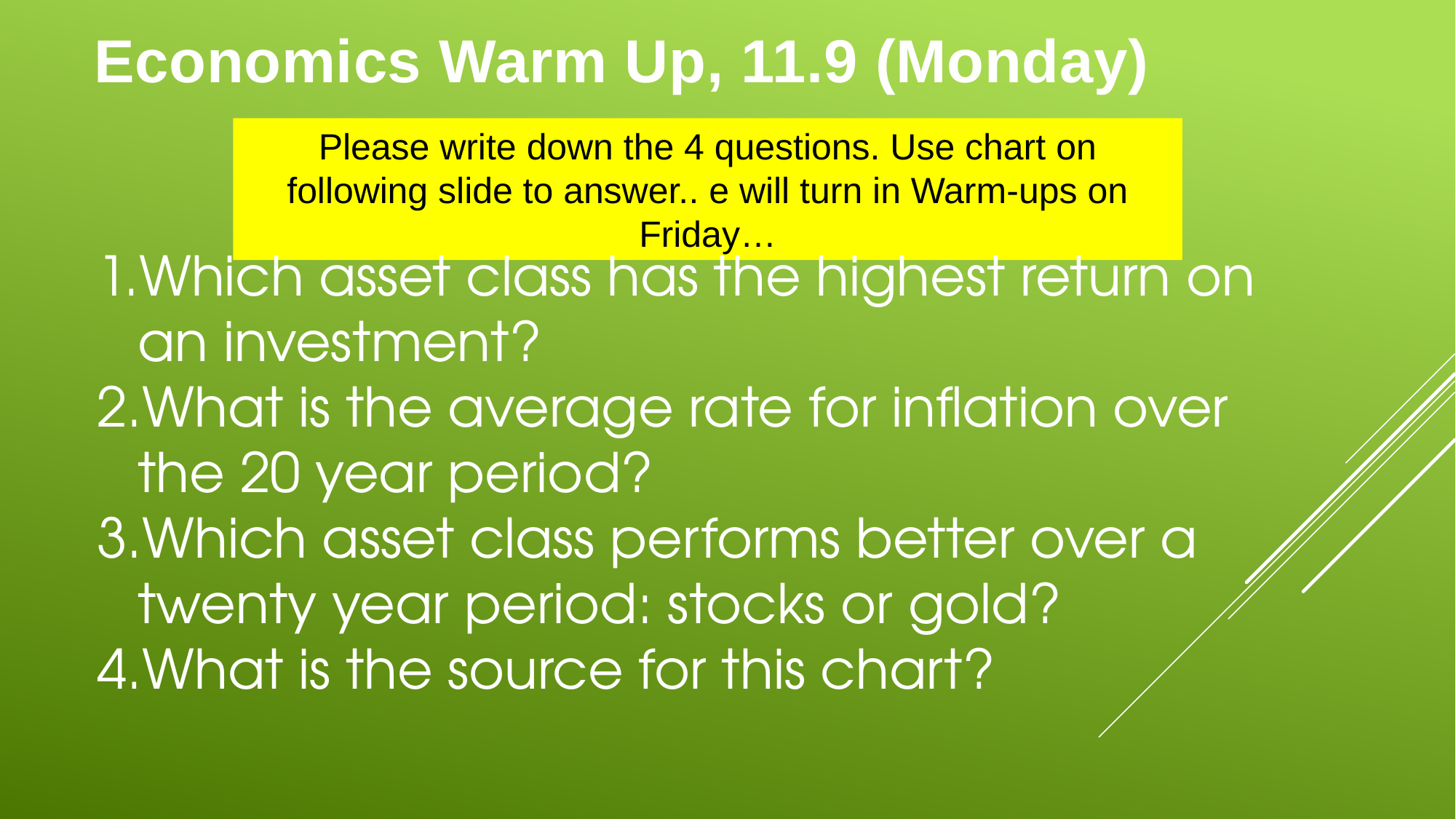

Economics Warm Up, 11.9 (Monday)
Please write down the 4 questions. Use chart on following slide to answer.. e will turn in Warm-ups on Friday…
Which asset class has the highest return on an investment?
What is the average rate for inflation over the 20 year period?
Which asset class performs better over a twenty year period: stocks or gold?
What is the source for this chart?